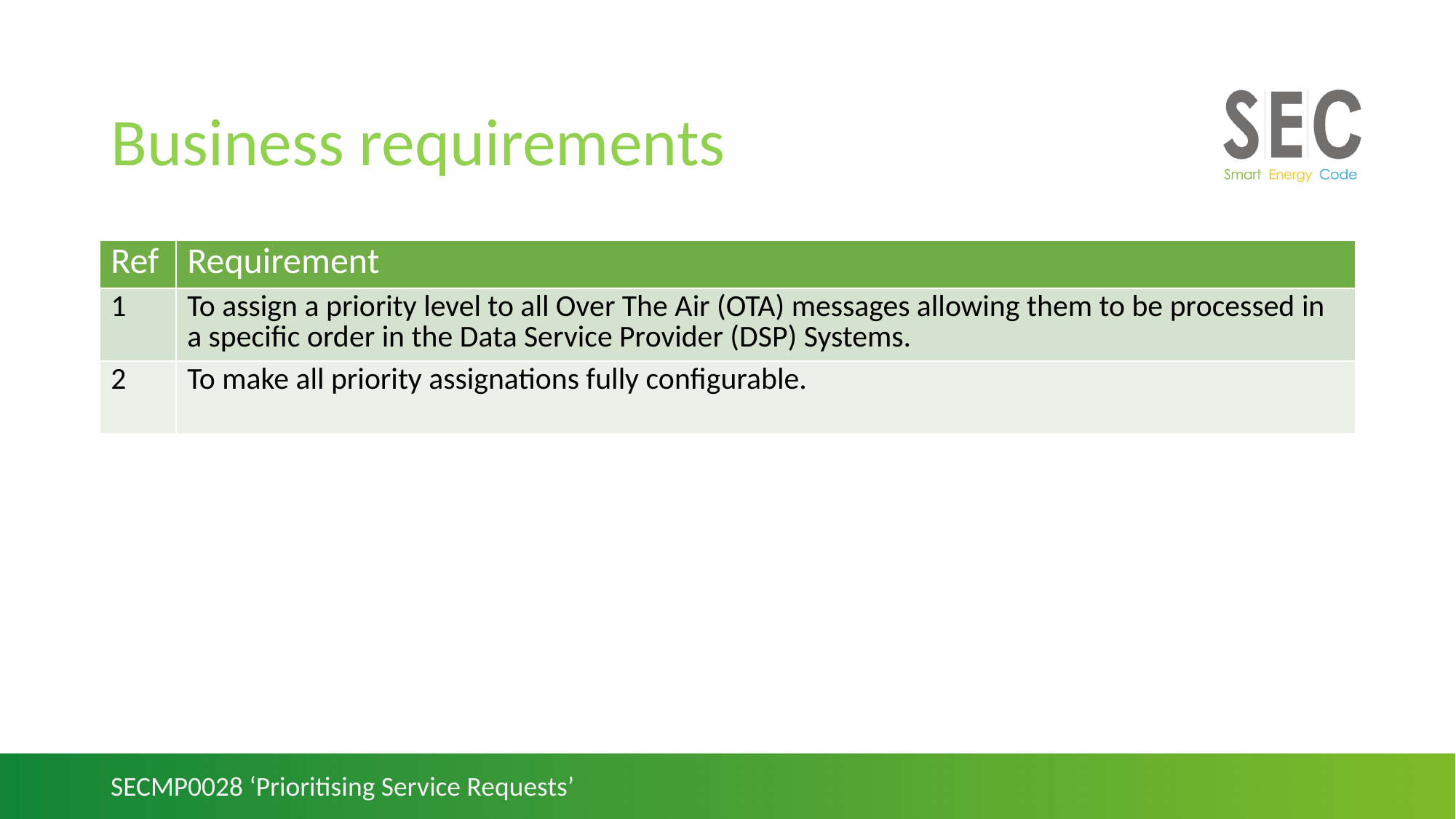

# Business requirements
| Ref | Requirement |
| --- | --- |
| 1 | To assign a priority level to all Over The Air (OTA) messages allowing them to be processed in a specific order in the Data Service Provider (DSP) Systems. |
| 2 | To make all priority assignations fully configurable. |

SECMP0028 ‘Prioritising Service Requests’